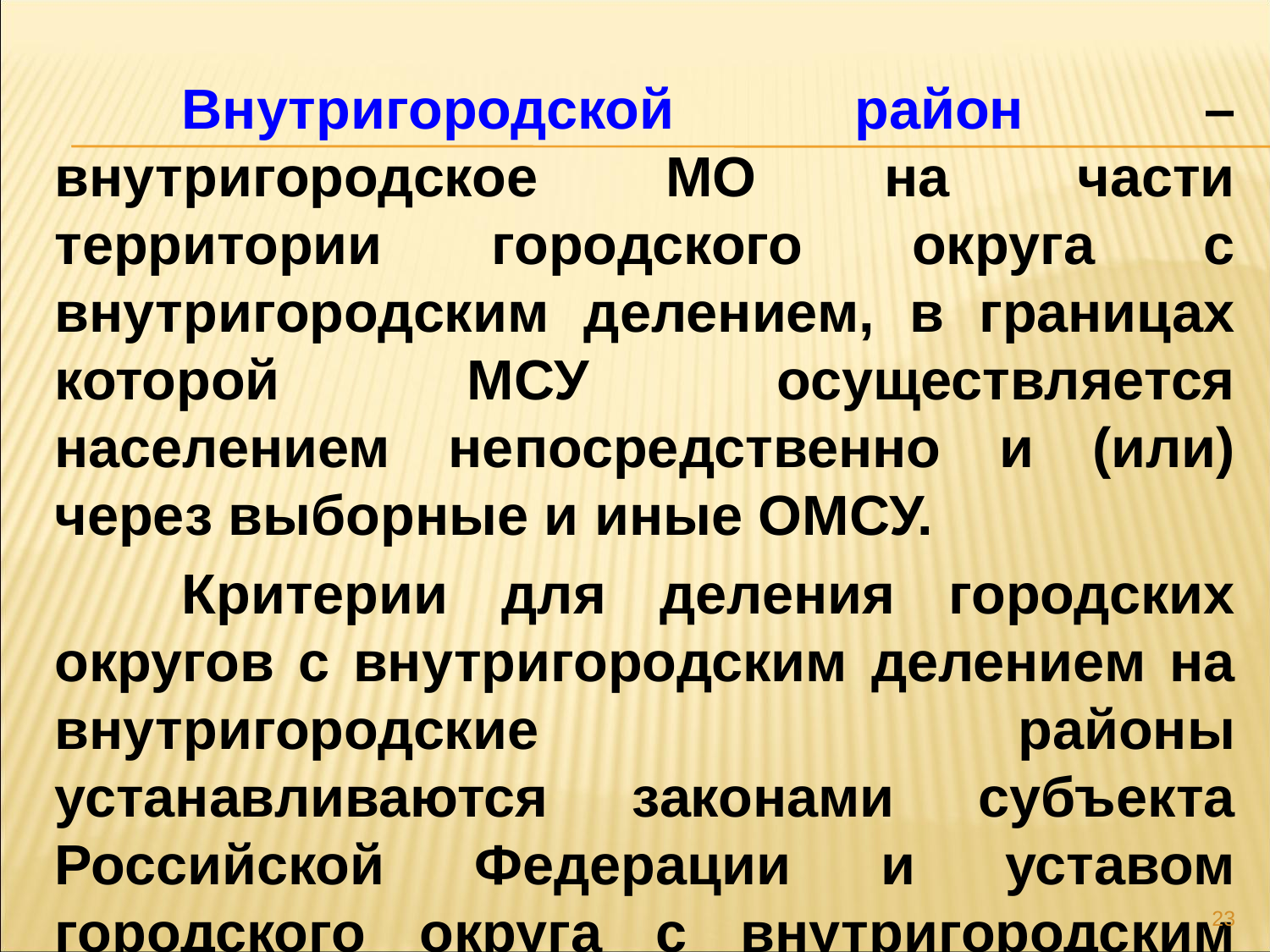

Внутригородской район – внутригородское МО на части территории городского округа с внутригородским делением, в границах которой МСУ осуществляется населением непосредственно и (или) через выборные и иные ОМСУ.
	Критерии для деления городских округов с внутригородским делением на внутригородские районы устанавливаются законами субъекта Российской Федерации и уставом городского округа с внутригородским делением.
23